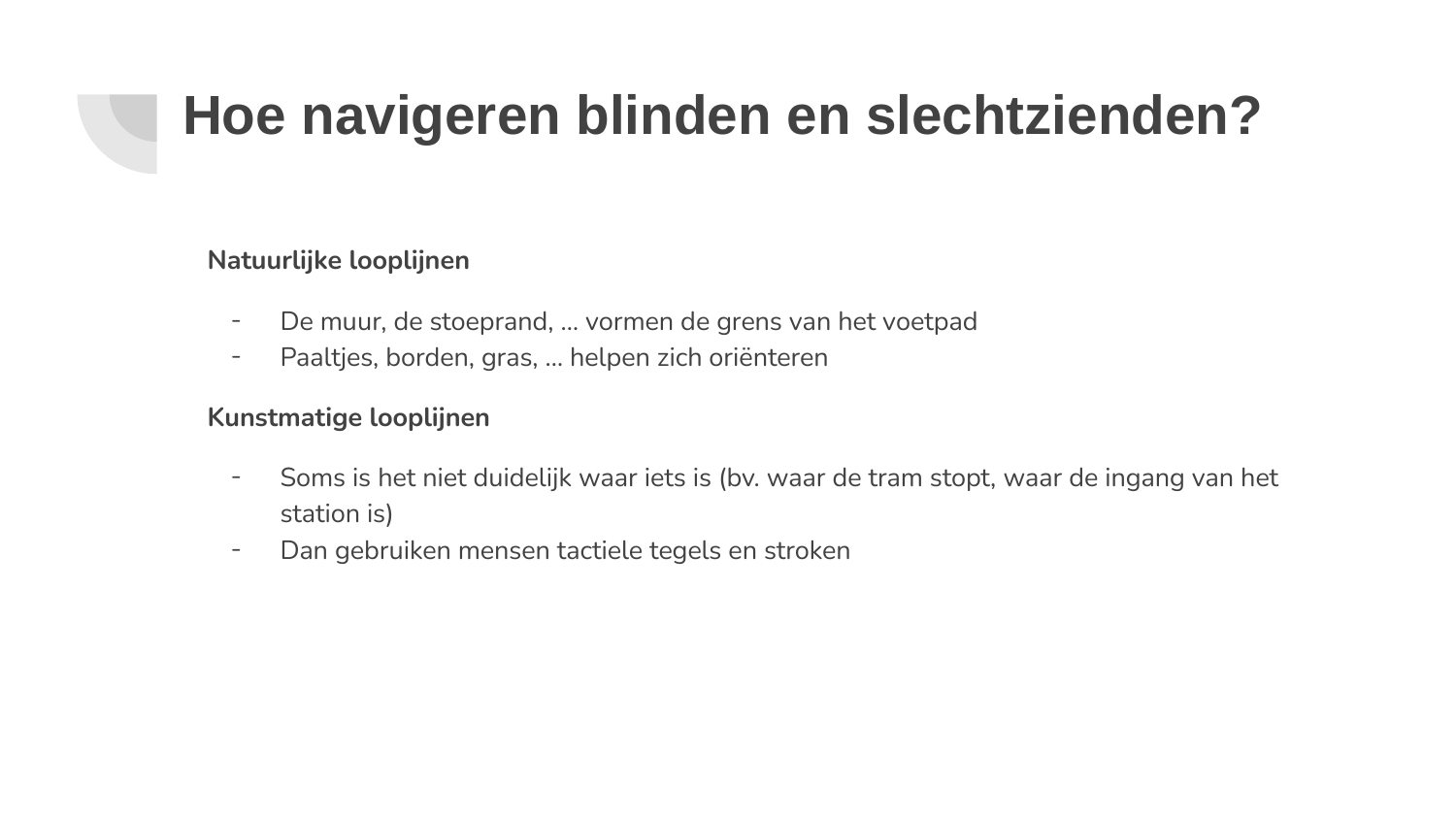

# Hoe navigeren blinden en slechtzienden?
Natuurlijke looplijnen
De muur, de stoeprand, … vormen de grens van het voetpad
Paaltjes, borden, gras, … helpen zich oriënteren
Kunstmatige looplijnen
Soms is het niet duidelijk waar iets is (bv. waar de tram stopt, waar de ingang van het station is)
Dan gebruiken mensen tactiele tegels en stroken